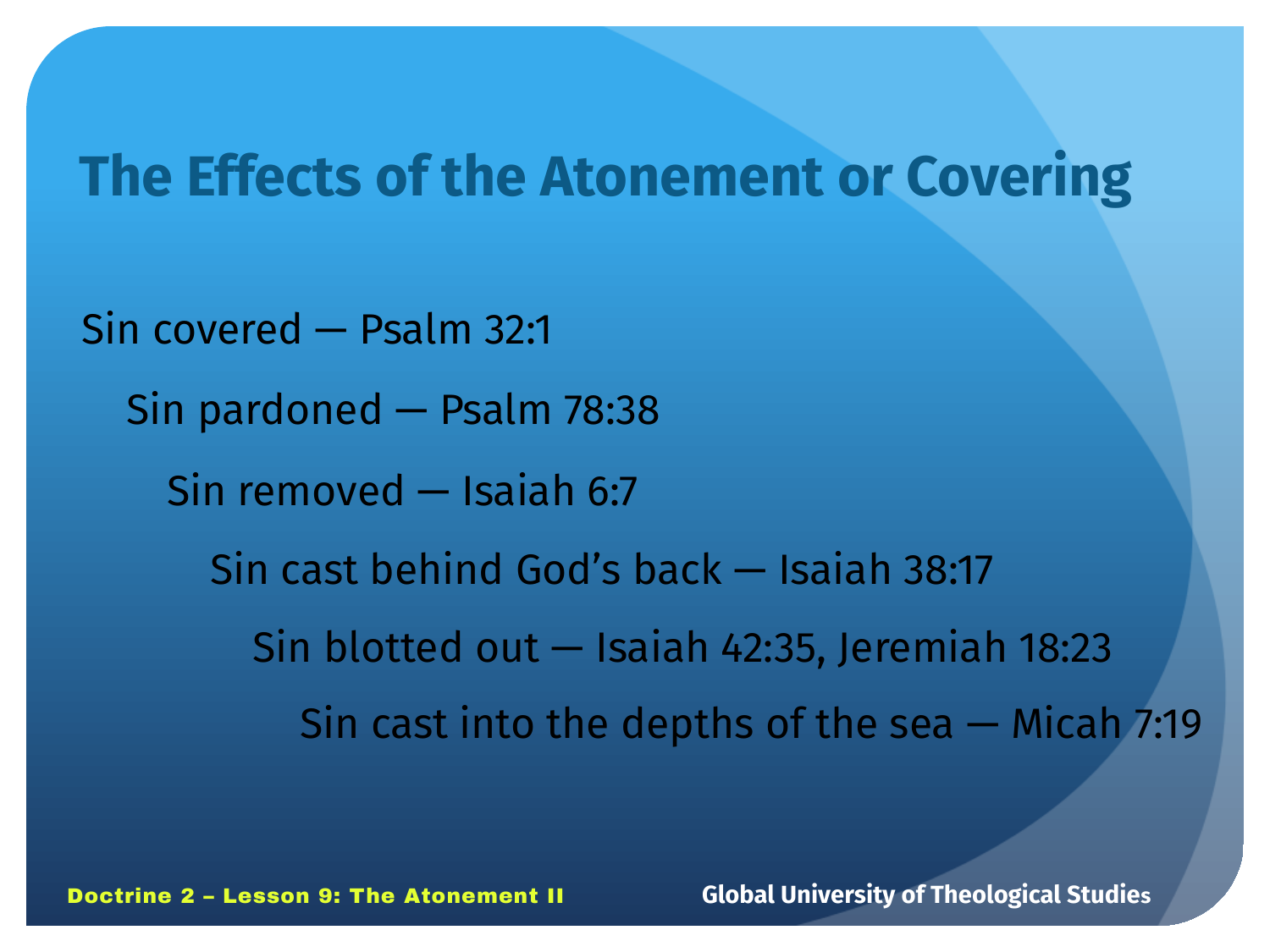

The Effects of the Atonement or Covering
Sin covered — Psalm 32:1
Sin pardoned — Psalm 78:38
Sin removed — Isaiah 6:7
Sin cast behind God’s back — Isaiah 38:17
Sin blotted out — Isaiah 42:35, Jeremiah 18:23
Sin cast into the depths of the sea — Micah 7:19
Doctrine 2 – Lesson 9: The Atonement II		Global University of Theological Studies